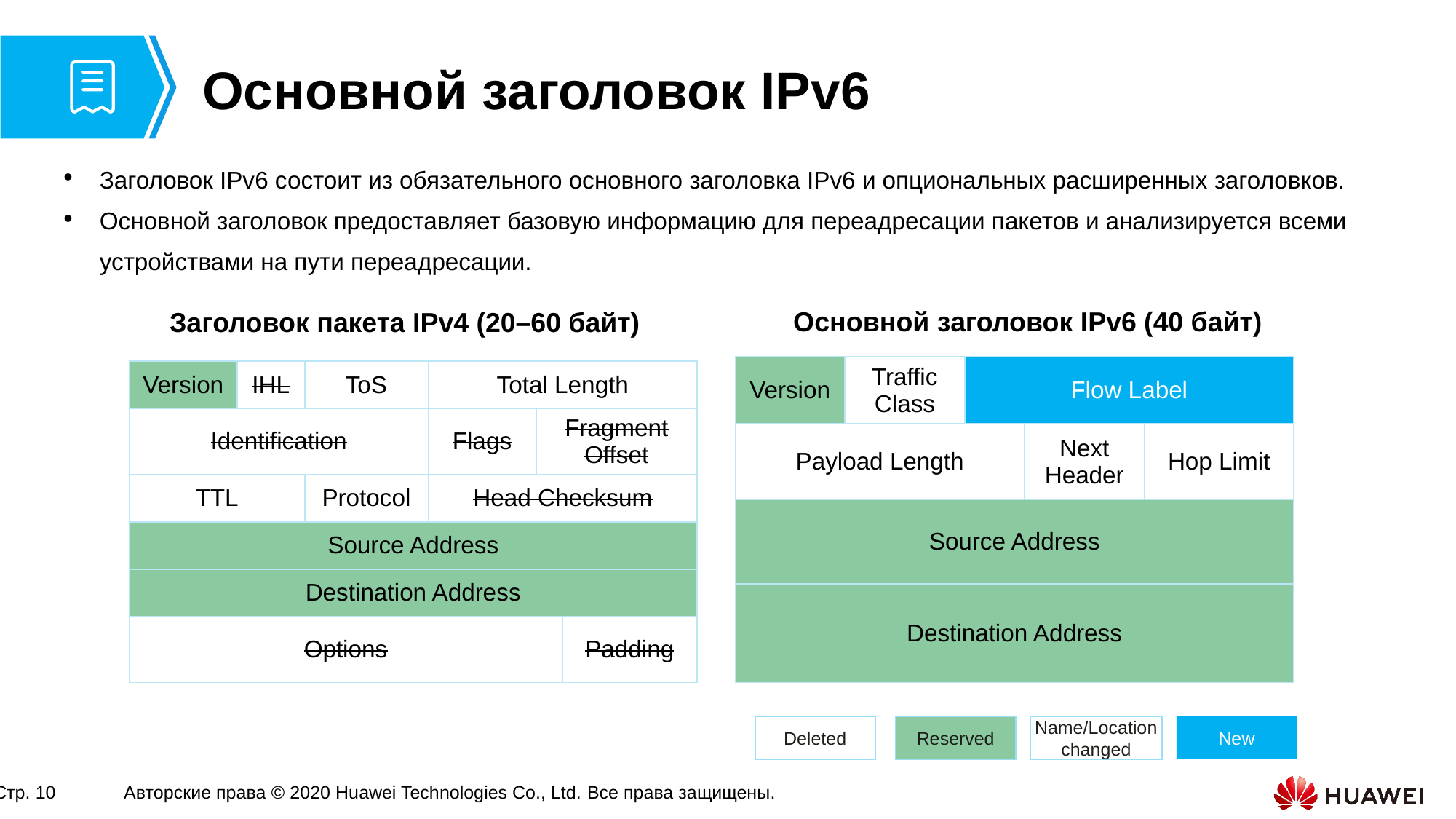

# Основной заголовок IPv6
Заголовок IPv6 состоит из обязательного основного заголовка IPv6 и опциональных расширенных заголовков.
Основной заголовок предоставляет базовую информацию для переадресации пакетов и анализируется всеми устройствами на пути переадресации.
Основной заголовок IPv6 (40 байт)
Заголовок пакета IPv4 (20–60 байт)
| Version | Traffic Class | Flow Label |  |  |
| --- | --- | --- | --- | --- |
| Payload Length |  |  | Next Header | Hop Limit |
| Source Address |  |  |  |  |
| Destination Address |  |  |  |  |
| Version | IHL | ToS | Total Length |  |  |
| --- | --- | --- | --- | --- | --- |
| Identification |  |  | Flags | Fragment Offset |  |
| TTL |  | Protocol | Head Checksum |  |  |
| Source Address |  |  |  |  |  |
| Destination Address |  |  |  |  |  |
| Options |  |  |  |  | Padding |
Deleted
Reserved
Name/Location changed
New